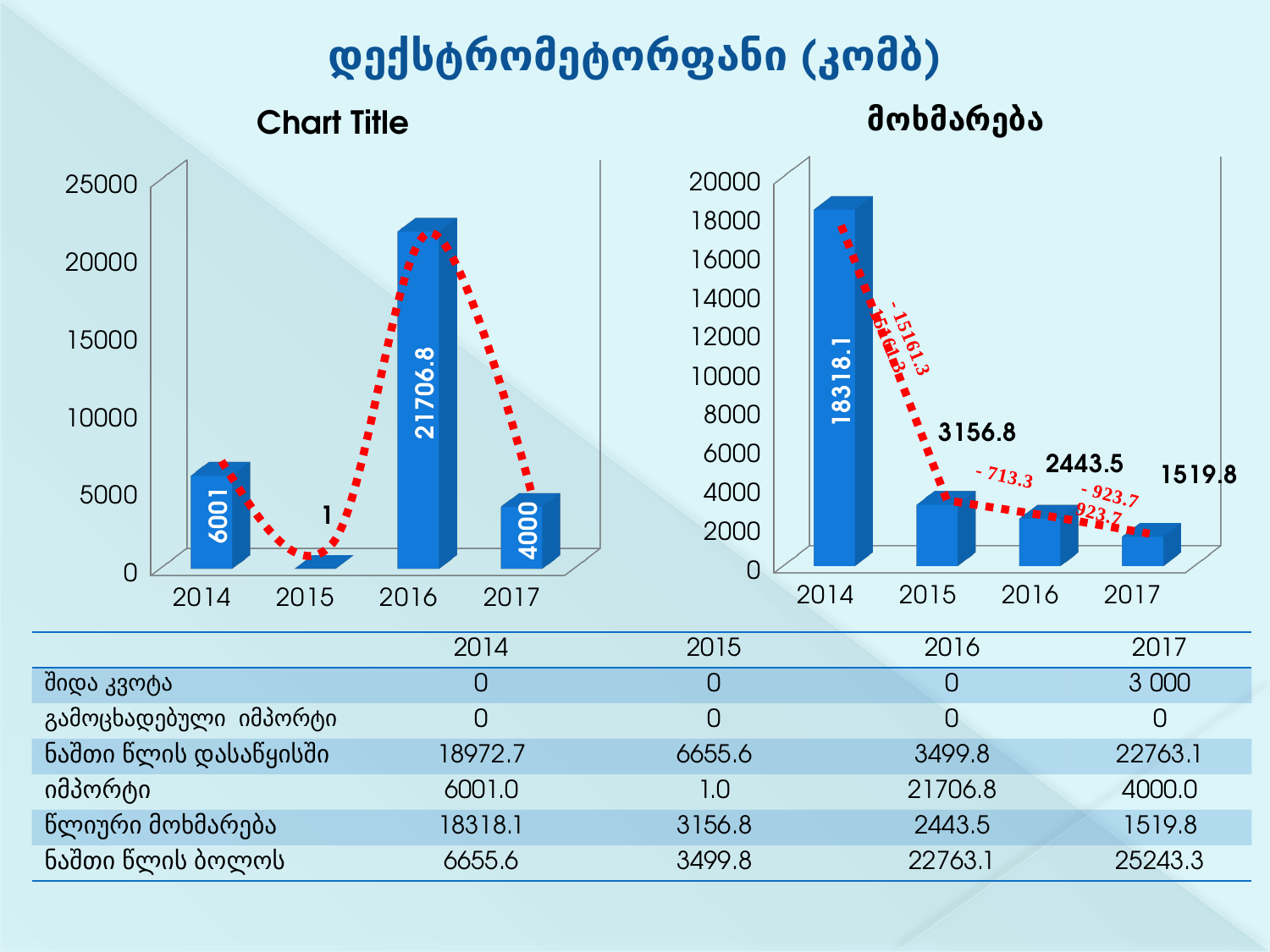

# დექსტრომეტორფანი (კომბ)

[unsupported chart]

[unsupported chart]

|  | 2014 | 2015 | 2016 | 2017 |
| --- | --- | --- | --- | --- |
| შიდა კვოტა | 0 | 0 | 0 | 3 000 |
| გამოცხადებული იმპორტი | 0 | 0 | 0 | 0 |
| ნაშთი წლის დასაწყისში | 18972.7 | 6655.6 | 3499.8 | 22763.1 |
| იმპორტი | 6001.0 | 1.0 | 21706.8 | 4000.0 |
| წლიური მოხმარება | 18318.1 | 3156.8 | 2443.5 | 1519.8 |
| ნაშთი წლის ბოლოს | 6655.6 | 3499.8 | 22763.1 | 25243.3 |